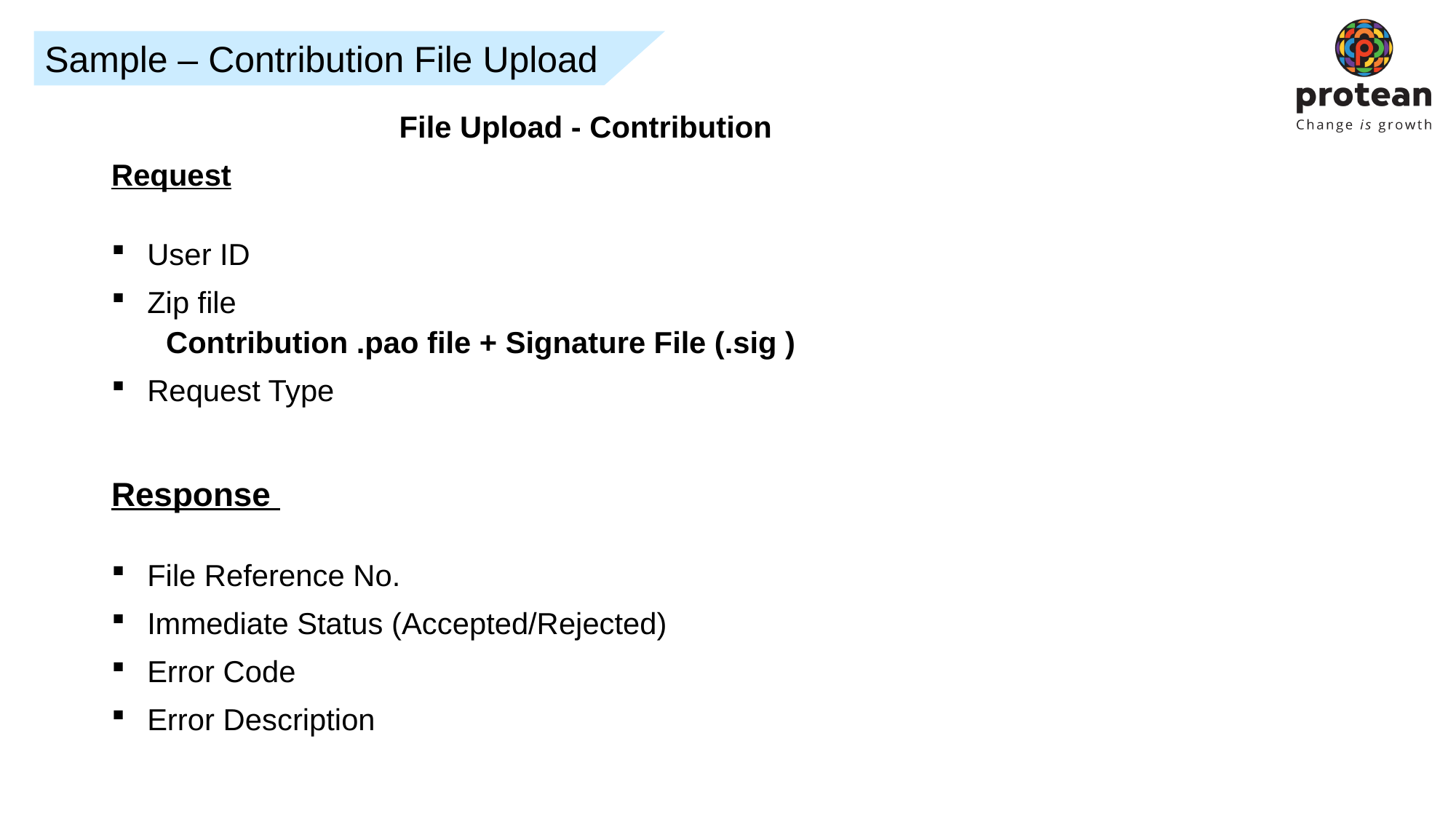

Sample – Contribution File Upload
File Upload - Contribution
Request

 User ID
 Zip file
Contribution .pao file + Signature File (.sig )
 Request Type

Response

 File Reference No.
 Immediate Status (Accepted/Rejected)
 Error Code
 Error Description